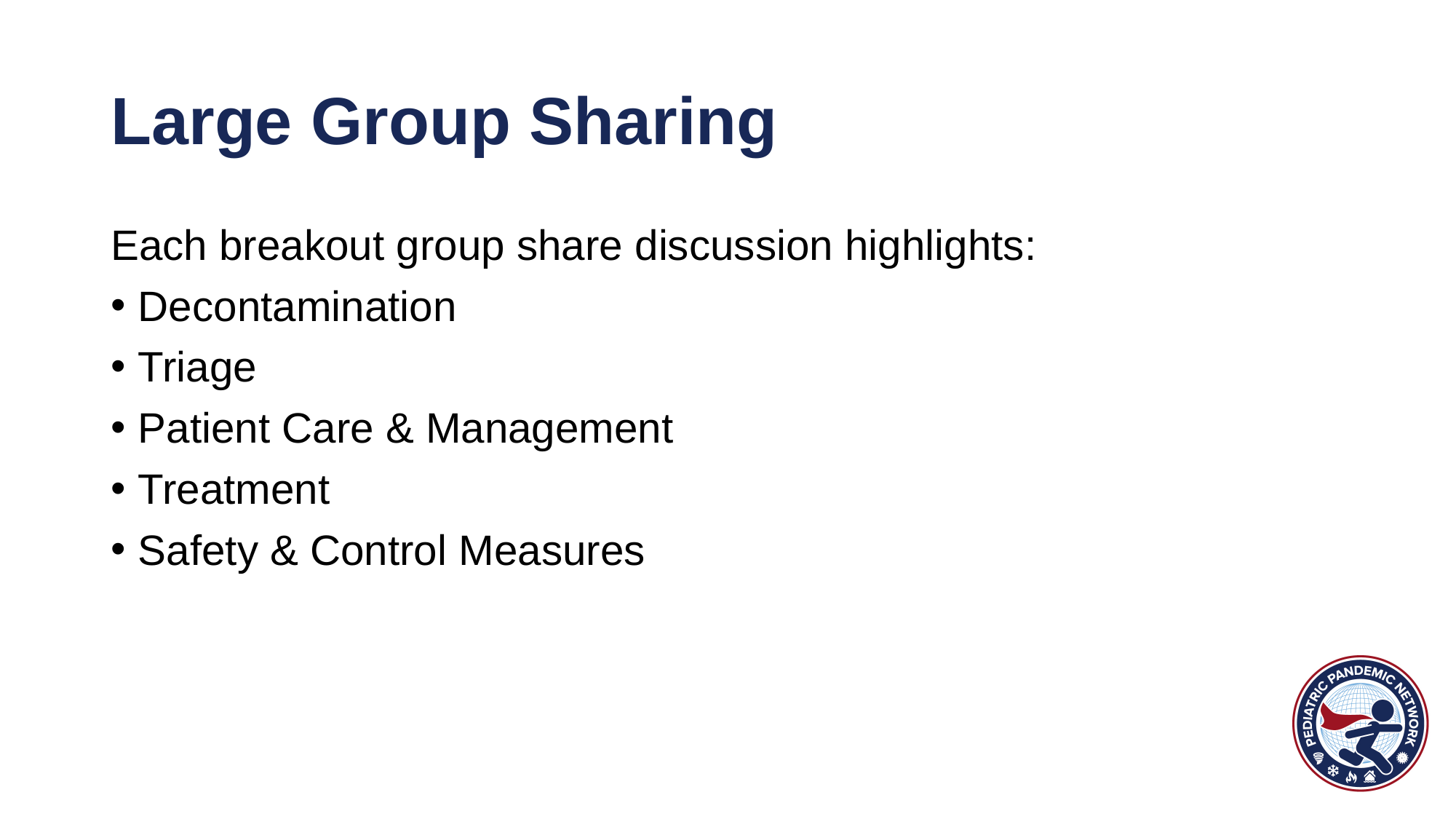

# Large Group Sharing
Each breakout group share discussion highlights:
Decontamination
Triage
Patient Care & Management
Treatment
Safety & Control Measures